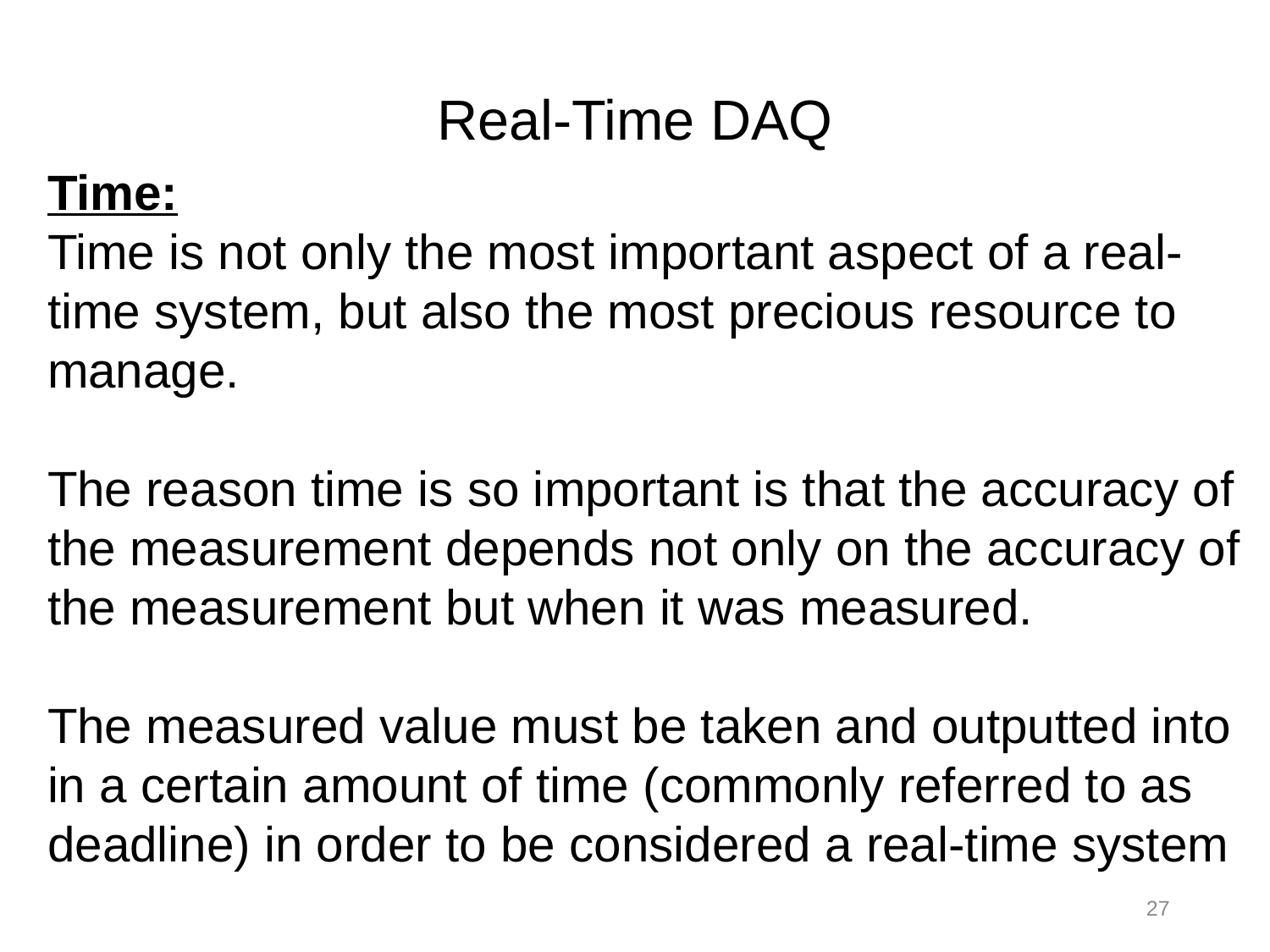

Real-Time DAQ
Time:
Time is not only the most important aspect of a real-time system, but also the most precious resource to manage.

The reason time is so important is that the accuracy of the measurement depends not only on the accuracy of the measurement but when it was measured.

The measured value must be taken and outputted into in a certain amount of time (commonly referred to as deadline) in order to be considered a real-time system
27